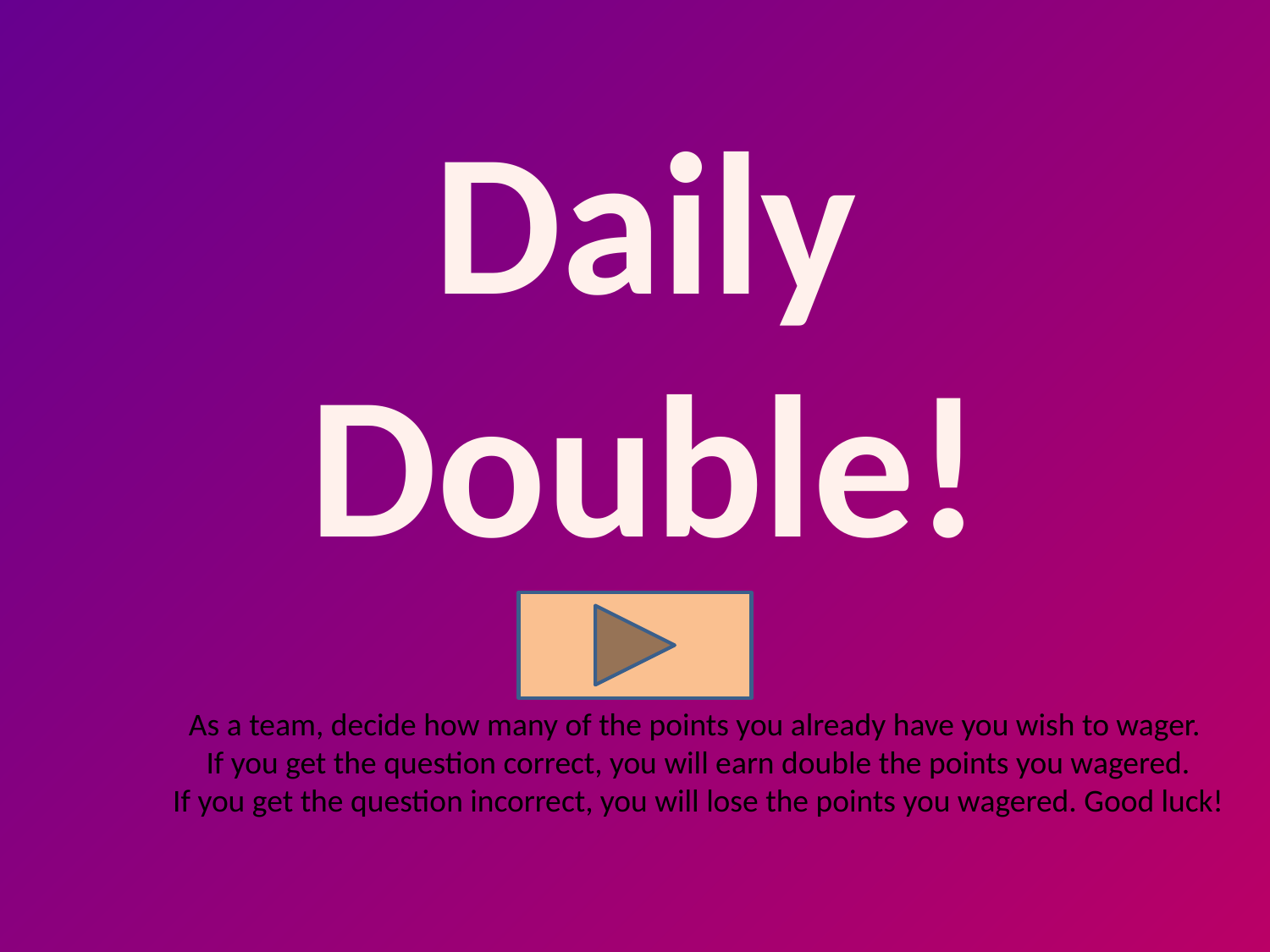

Daily Double!

As a team, decide how many of the points you already have you wish to wager.
If you get the question correct, you will earn double the points you wagered.
If you get the question incorrect, you will lose the points you wagered. Good luck!